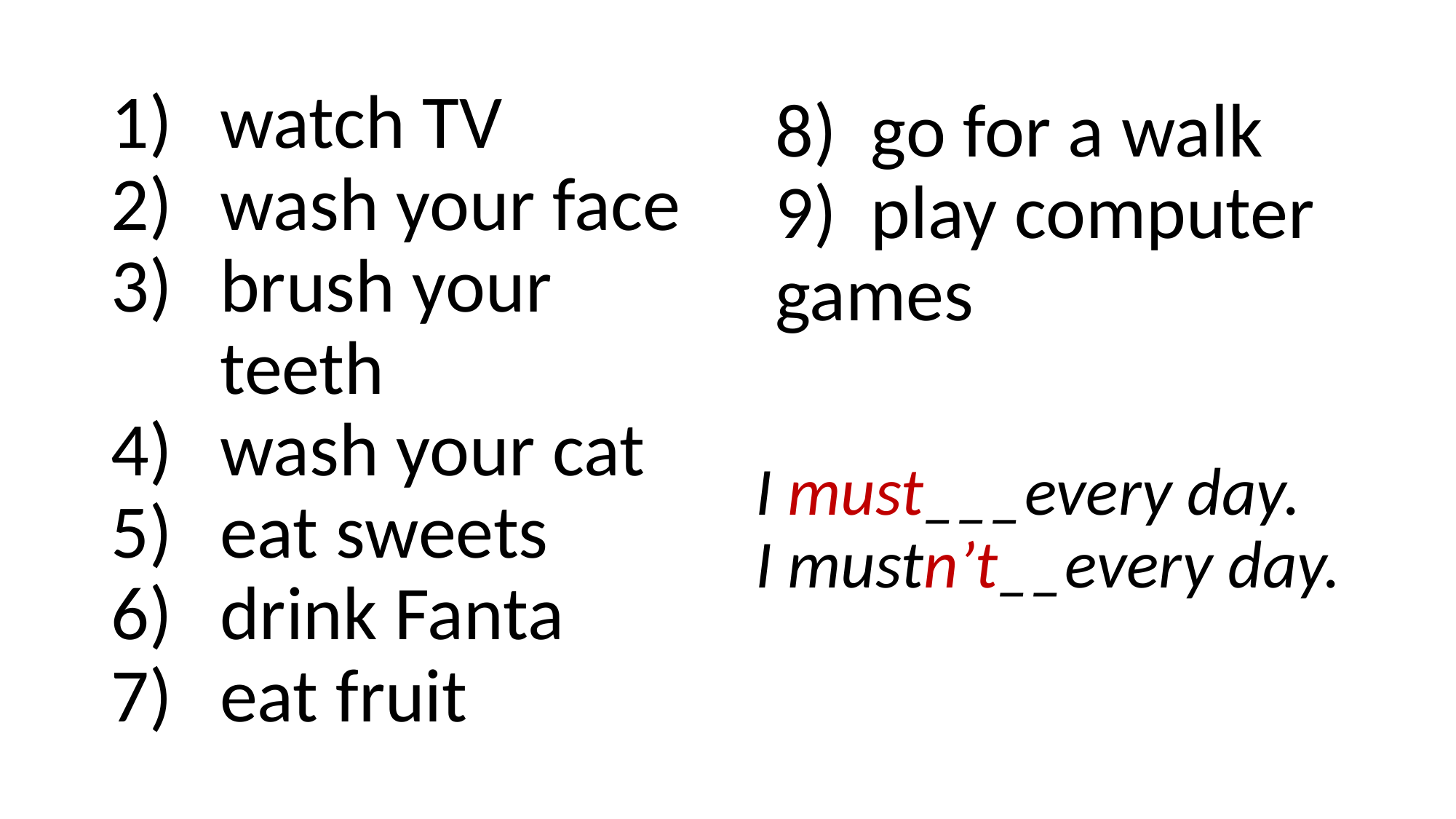

watch TV
wash your face
brush your teeth
wash your cat
eat sweets
drink Fanta
eat fruit
8)  go for a walk
9)  play computer games
I must___every day.
I mustn’t__every day.